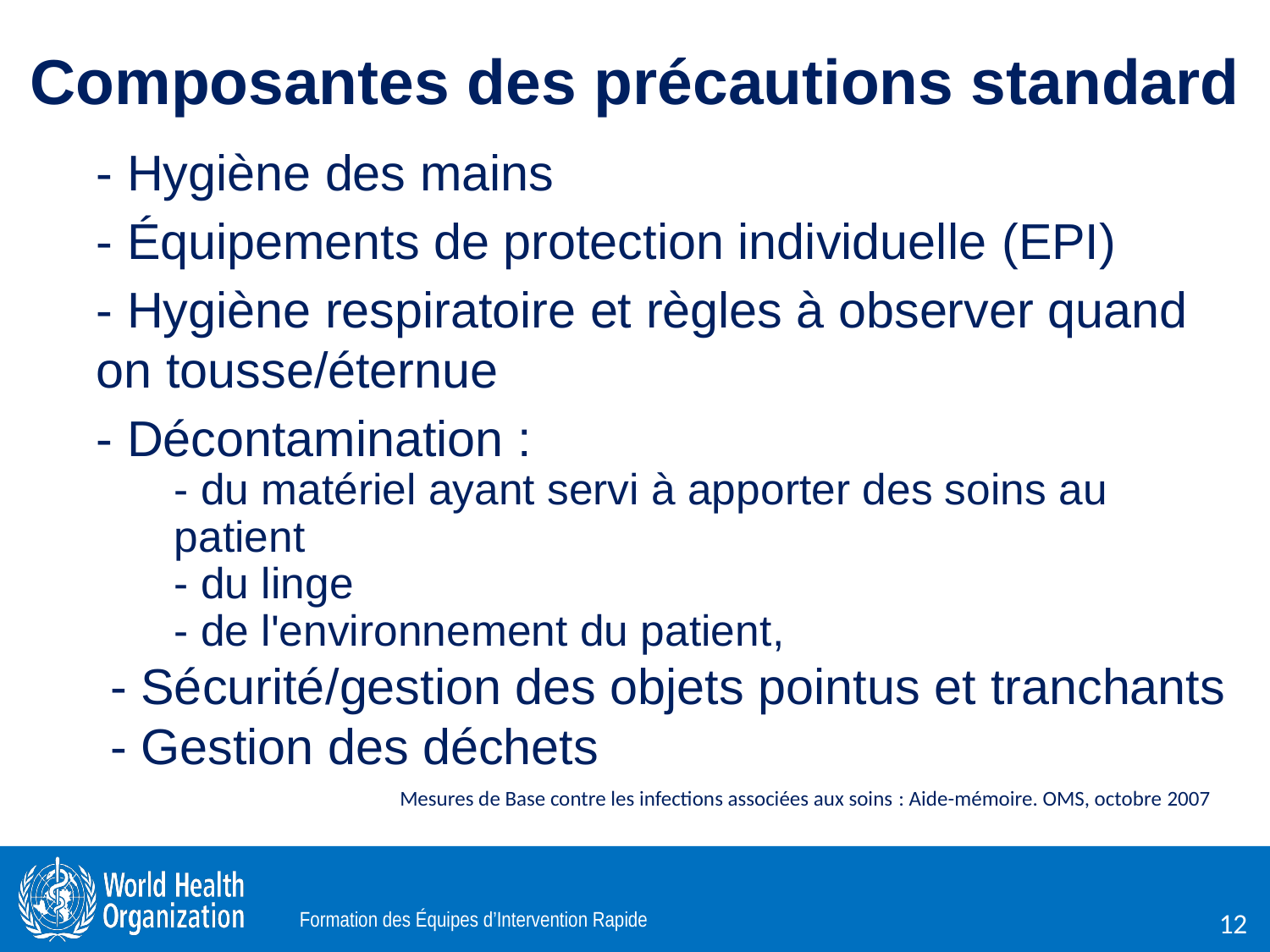

# Composantes des précautions standard
- Hygiène des mains
- Équipements de protection individuelle (EPI)
- Hygiène respiratoire et règles à observer quand on tousse/éternue
- Décontamination :
- du matériel ayant servi à apporter des soins au patient
- du linge
- de l'environnement du patient,
 - Sécurité/gestion des objets pointus et tranchants
 - Gestion des déchets
Mesures de Base contre les infections associées aux soins : Aide-mémoire. OMS, octobre 2007
http://www.who.int/csr/resources/publications/EPR_AM2_FR3rA.pdf.